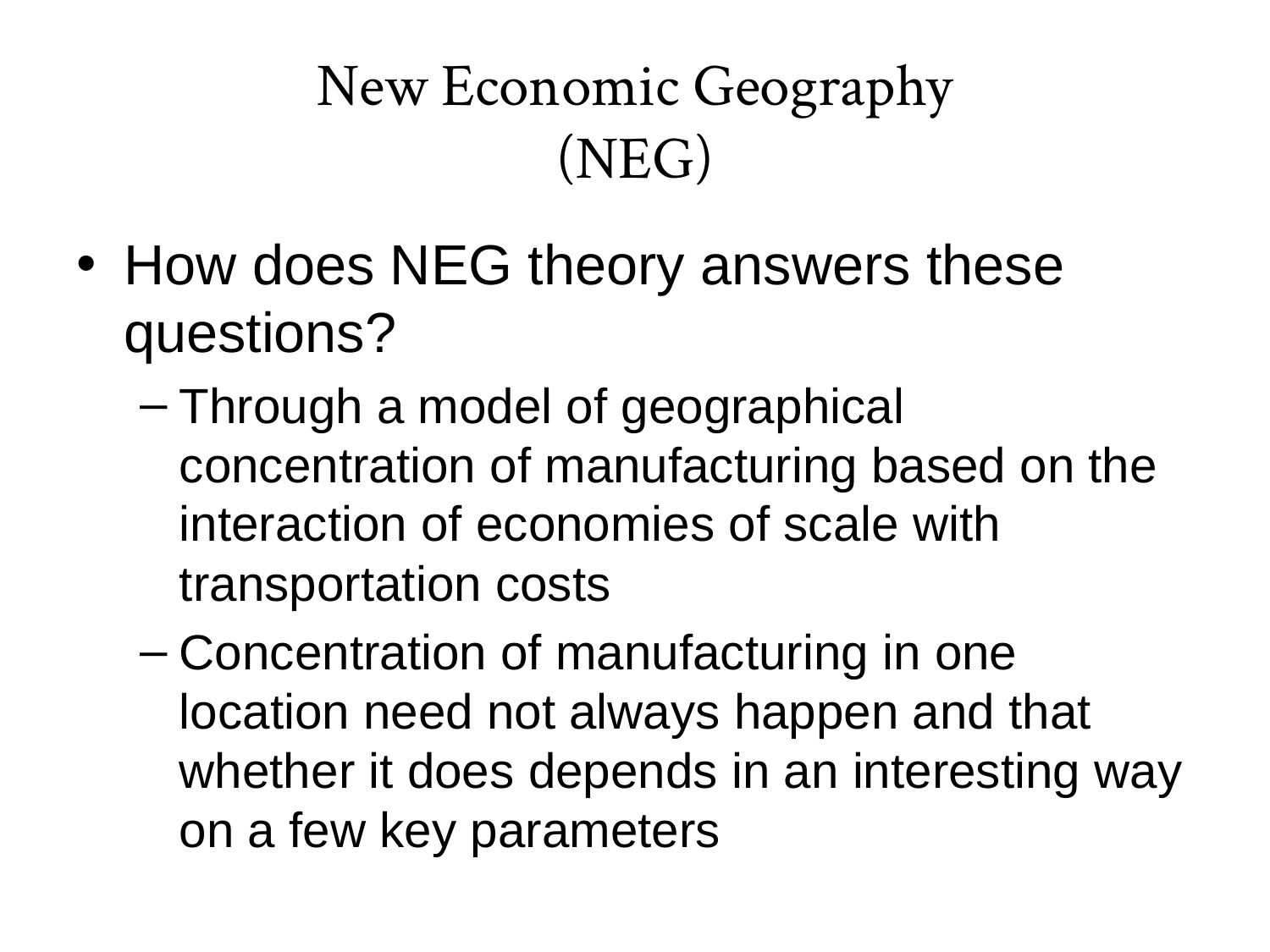

# New Economic Geography (NEG)
How does NEG theory answers these questions?
Through a model of geographical concentration of manufacturing based on the interaction of economies of scale with transportation costs
Concentration of manufacturing in one location need not always happen and that whether it does depends in an interesting way on a few key parameters